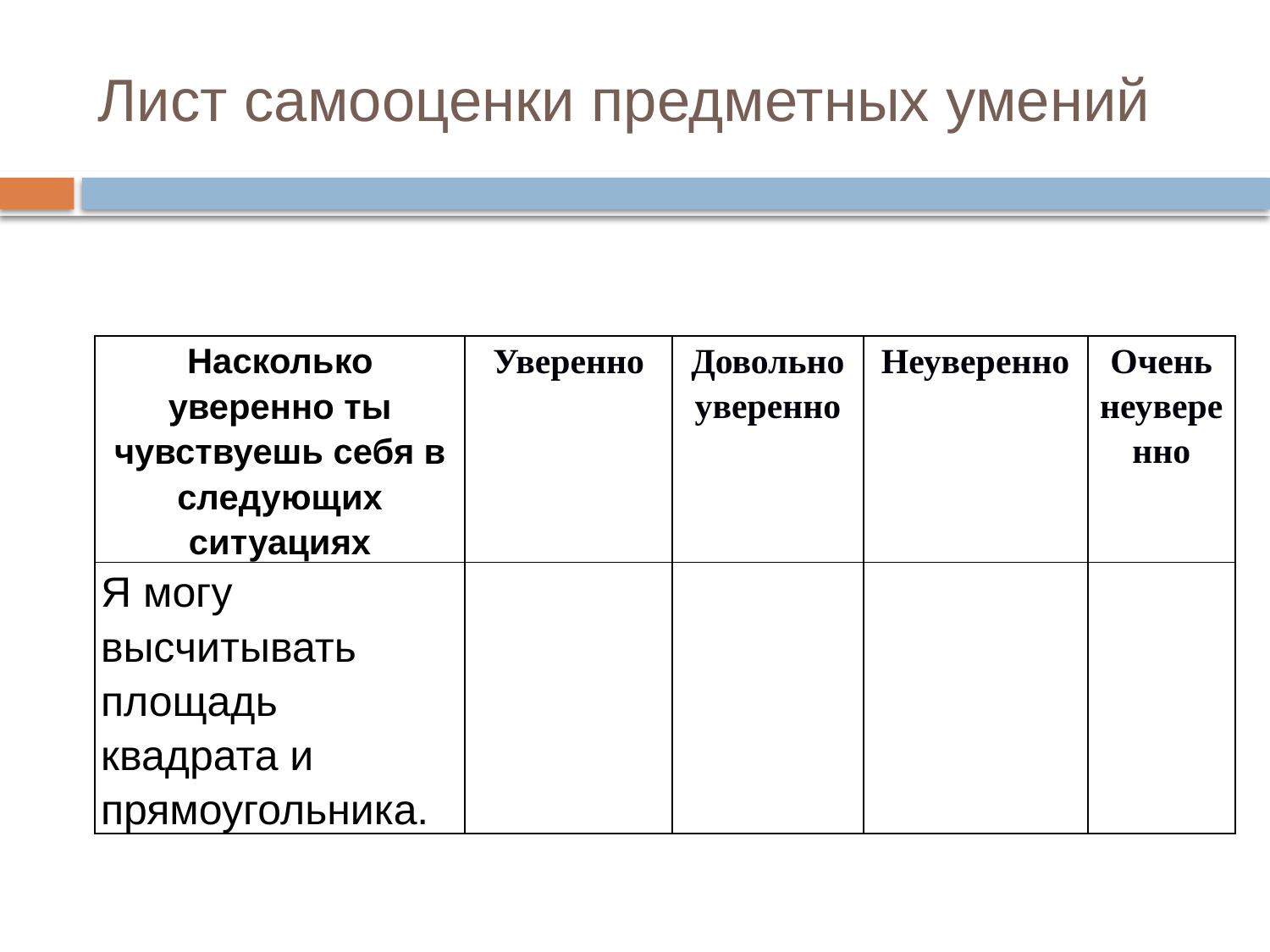

# Лист самооценки предметных умений

| Насколько уверенно ты чувствуешь себя в следующих ситуациях | Уверенно | Довольно уверенно | Неуверенно | Очень неуверенно |
| --- | --- | --- | --- | --- |
| Я могу высчитывать площадь квадрата и прямоугольника. |  |  |  |  |